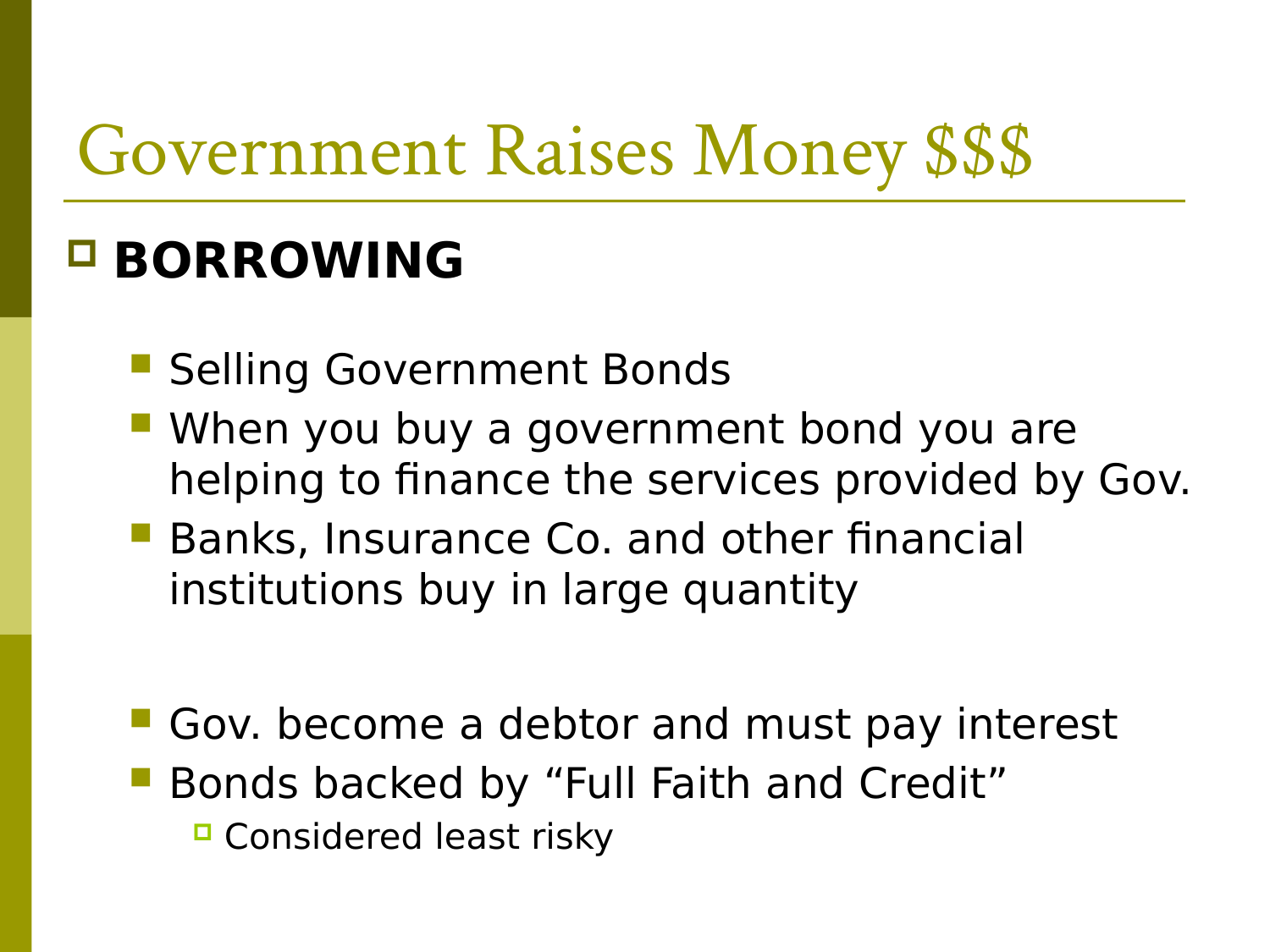

# Government Raises Money $$$
BORROWING

Selling Government Bonds
When you buy a government bond you are helping to finance the services provided by Gov.
Banks, Insurance Co. and other financial institutions buy in large quantity

Gov. become a debtor and must pay interest
Bonds backed by “Full Faith and Credit”
Considered least risky